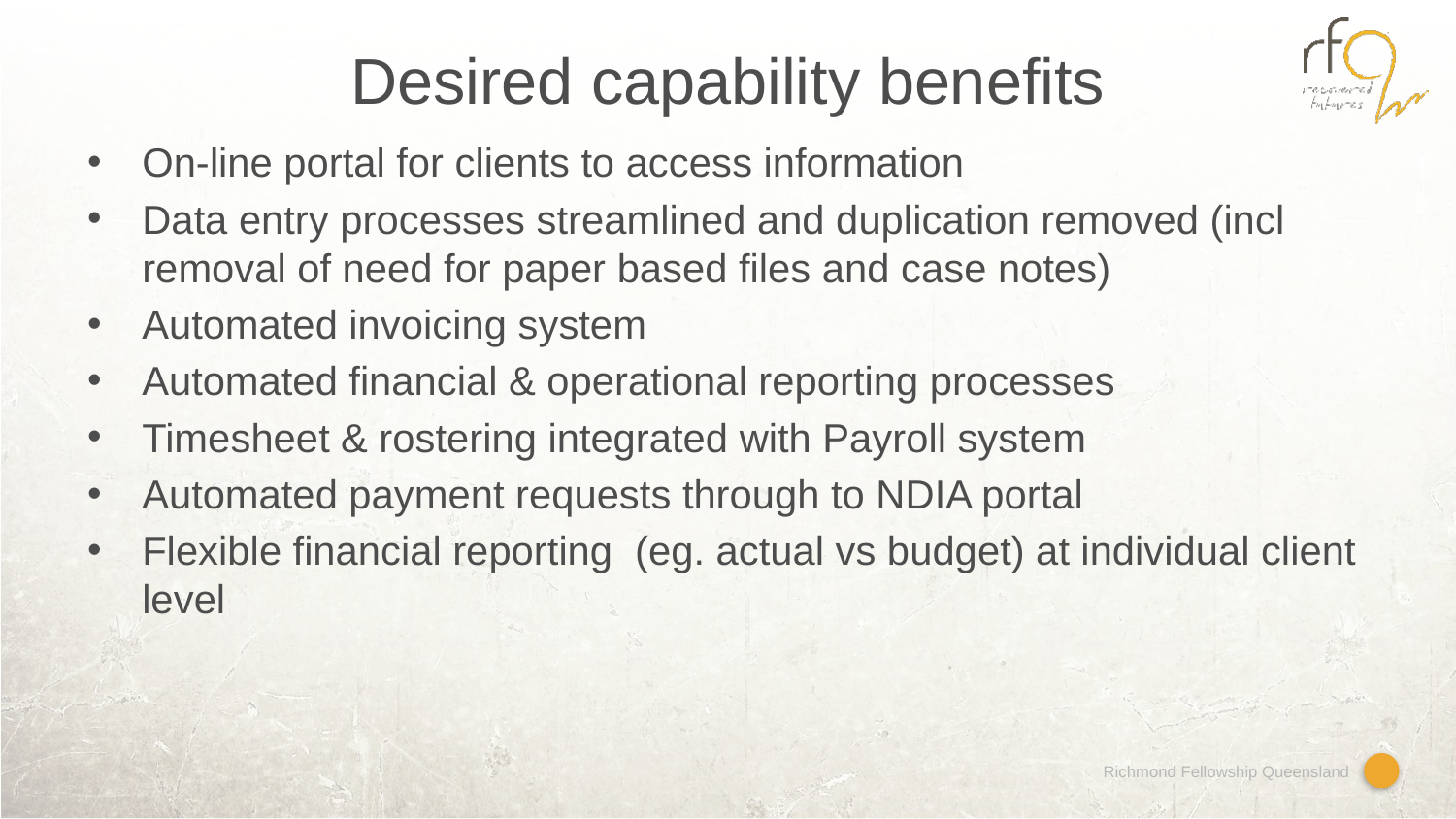

# Desired capability benefits
On-line portal for clients to access information
Data entry processes streamlined and duplication removed (incl removal of need for paper based files and case notes)
Automated invoicing system
Automated financial & operational reporting processes
Timesheet & rostering integrated with Payroll system
Automated payment requests through to NDIA portal
Flexible financial reporting  (eg. actual vs budget) at individual client level